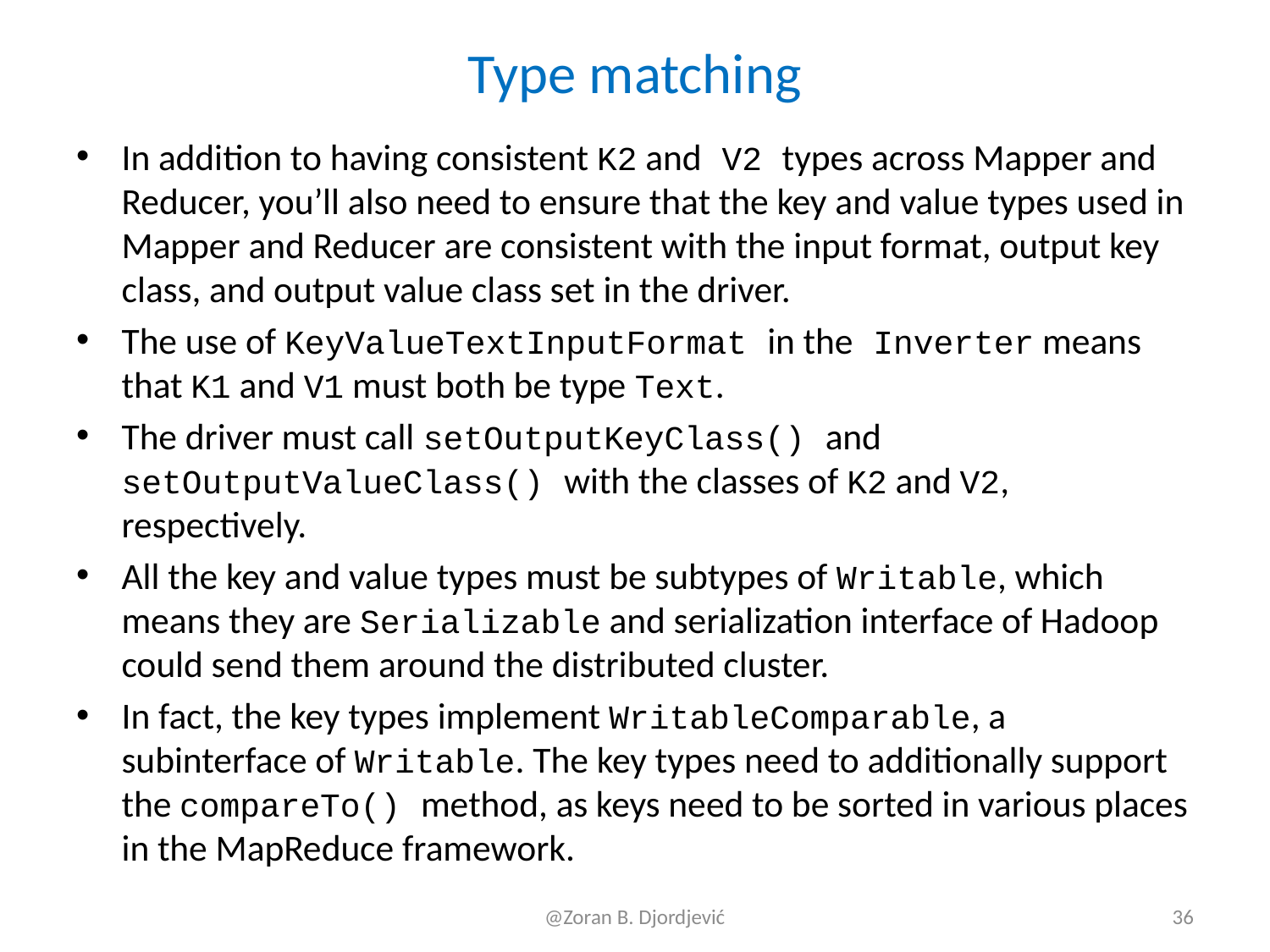

# Type matching
In addition to having consistent K2 and V2 types across Mapper and Reducer, you’ll also need to ensure that the key and value types used in Mapper and Reducer are consistent with the input format, output key class, and output value class set in the driver.
The use of KeyValueTextInputFormat in the Inverter means that K1 and V1 must both be type Text.
The driver must call setOutputKeyClass() and setOutputValueClass() with the classes of K2 and V2, respectively.
All the key and value types must be subtypes of Writable, which means they are Serializable and serialization interface of Hadoop could send them around the distributed cluster.
In fact, the key types implement WritableComparable, a subinterface of Writable. The key types need to additionally support the compareTo() method, as keys need to be sorted in various places in the MapReduce framework.
@Zoran B. Djordjević
36